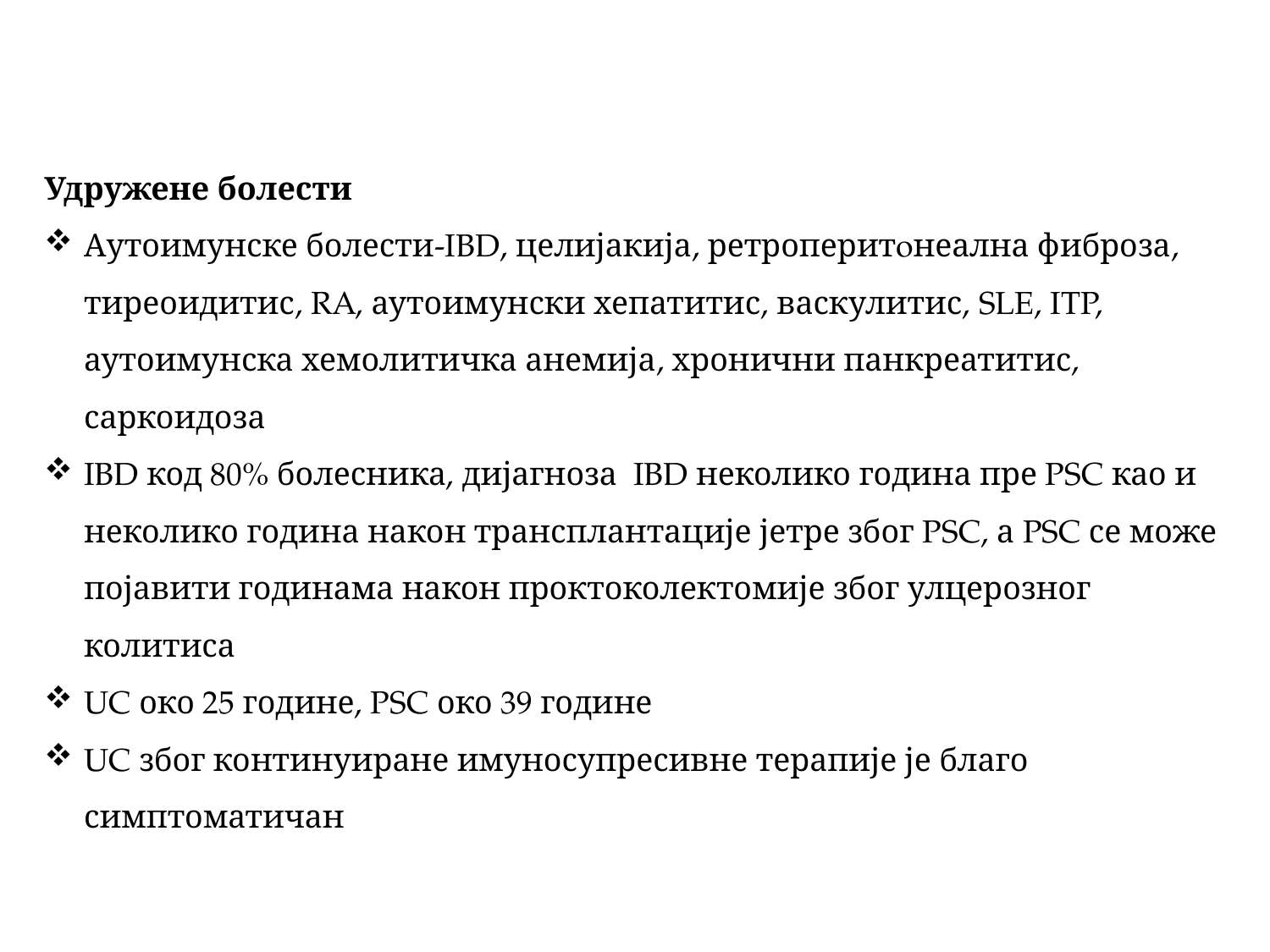

Удружене болести
Аутоимунске болести-IBD, целијакија, ретроперитoнеална фиброза, тиреоидитис, RA, аутоимунски хепатитис, васкулитис, SLE, ITP, аутоимунска хемолитичка анемија, хронични панкреатитис, саркоидоза
IBD код 80% болесника, дијагноза  IBD неколико година пре PSC као и неколико година након трансплантације јетре због PSC, а PSC се може појавити годинама након проктоколектомије због улцерозног колитиса
UC око 25 године, PSC око 39 године
UC због континуиране имуносупресивне терапије је благо симптоматичан